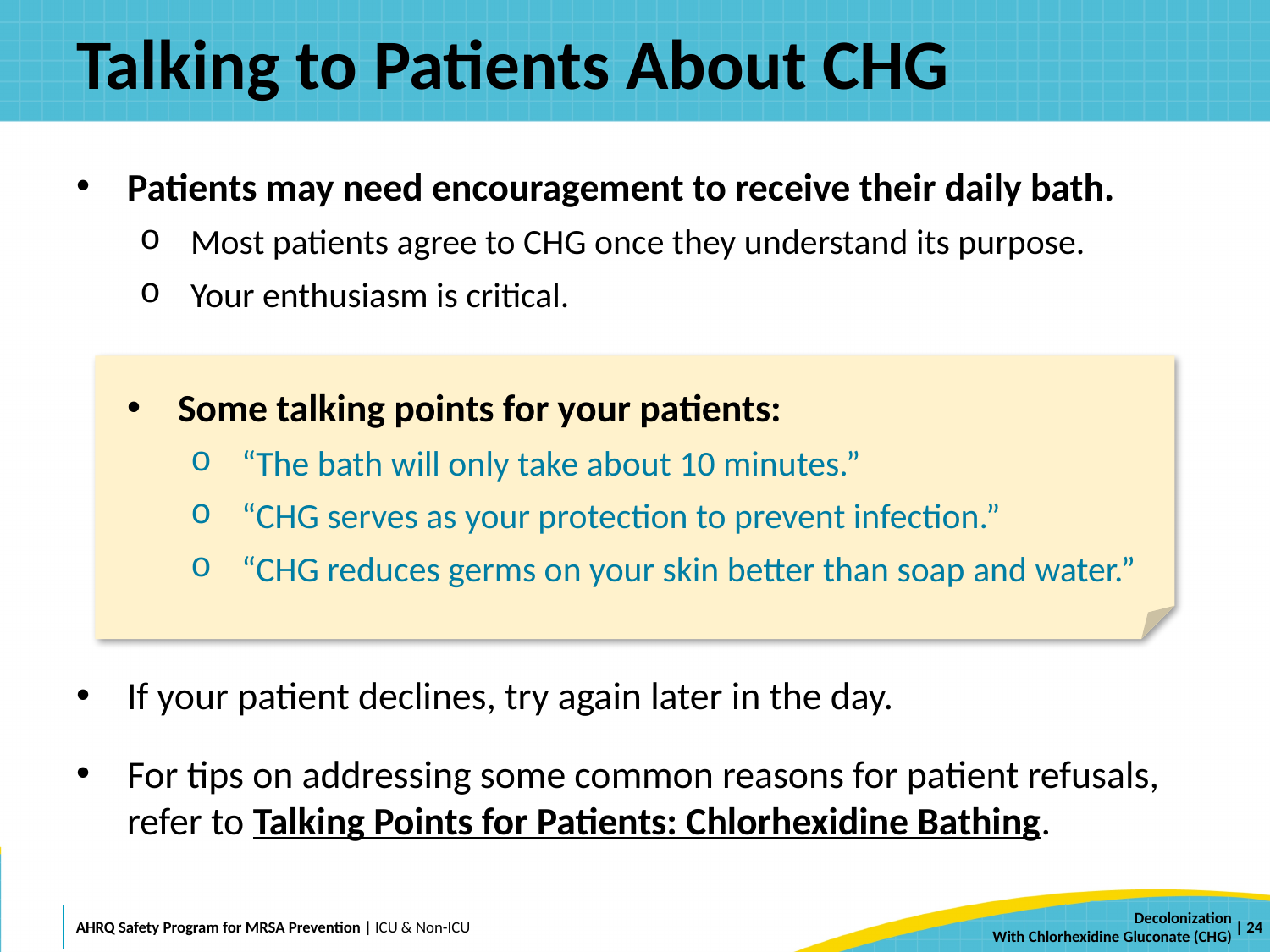

# Talking to Patients About CHG
Patients may need encouragement to receive their daily bath.
Most patients agree to CHG once they understand its purpose.
Your enthusiasm is critical.

Some talking points for your patients:
“The bath will only take about 10 minutes.”
“CHG serves as your protection to prevent infection.”
“CHG reduces germs on your skin better than soap and water.”
If your patient declines, try again later in the day.
For tips on addressing some common reasons for patient refusals, refer to Talking Points for Patients: Chlorhexidine Bathing.
 | 24